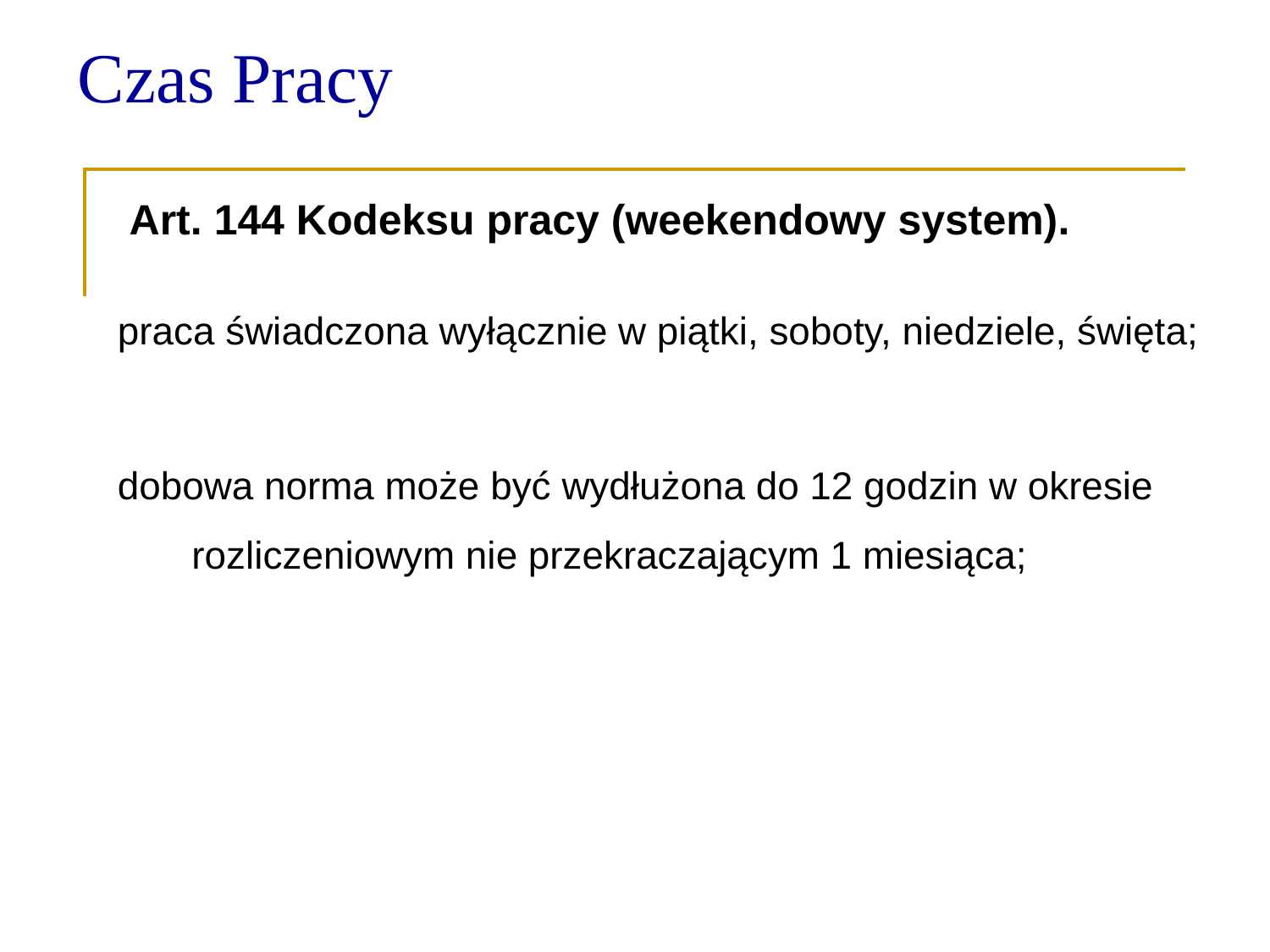

Czas Pracy
 Art. 144 Kodeksu pracy (weekendowy system).
praca świadczona wyłącznie w piątki, soboty, niedziele, święta;

dobowa norma może być wydłużona do 12 godzin w okresie rozliczeniowym nie przekraczającym 1 miesiąca;